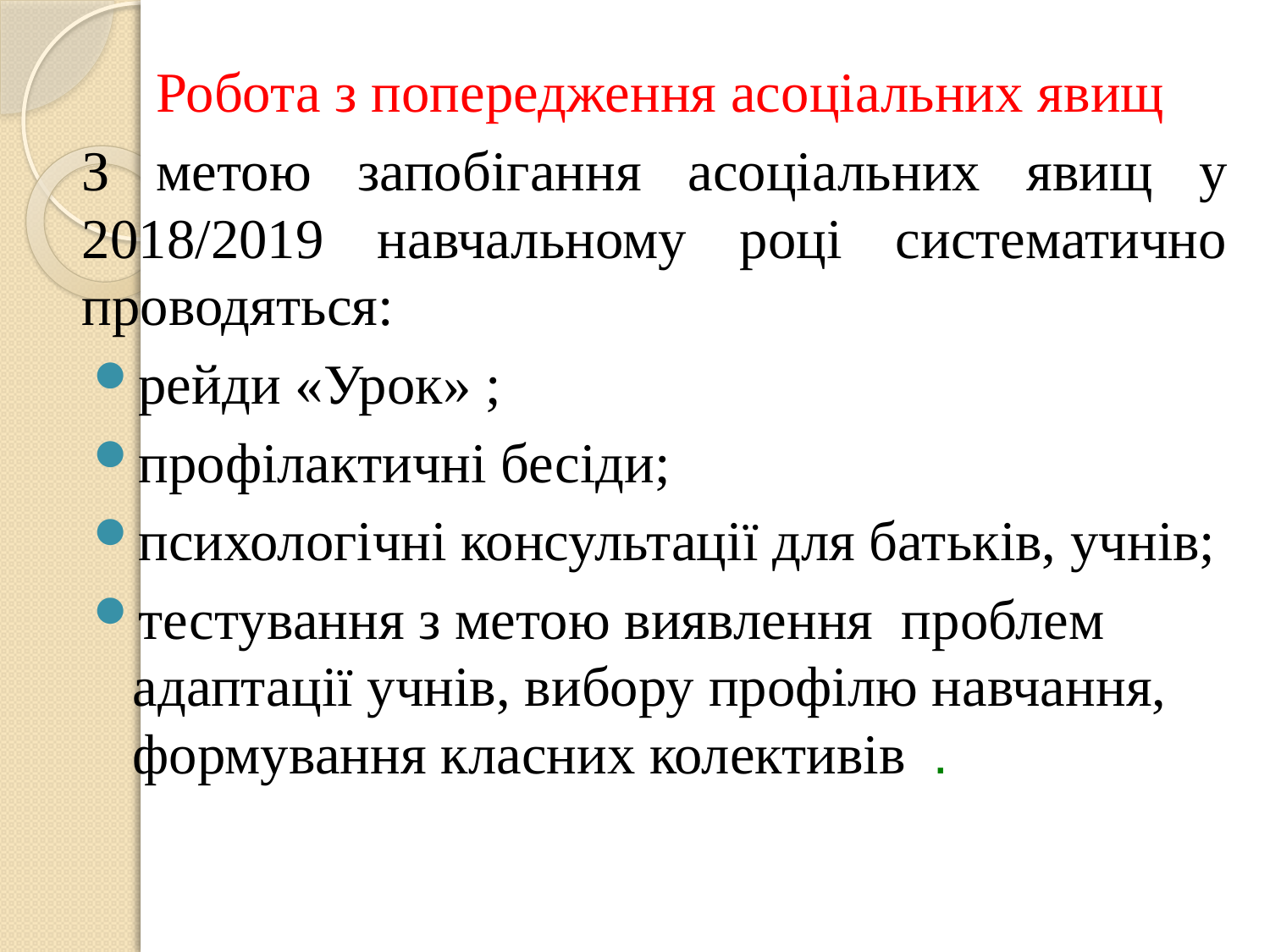

Робота з попередження асоціальних явищ
З метою запобігання асоціальних явищ у 2018/2019 навчальному році систематично проводяться:
рейди «Урок» ;
профілактичні бесіди;
психологічні консультації для батьків, учнів;
тестування з метою виявлення  проблем адаптації учнів, вибору профілю навчання, формування класних колективів  .